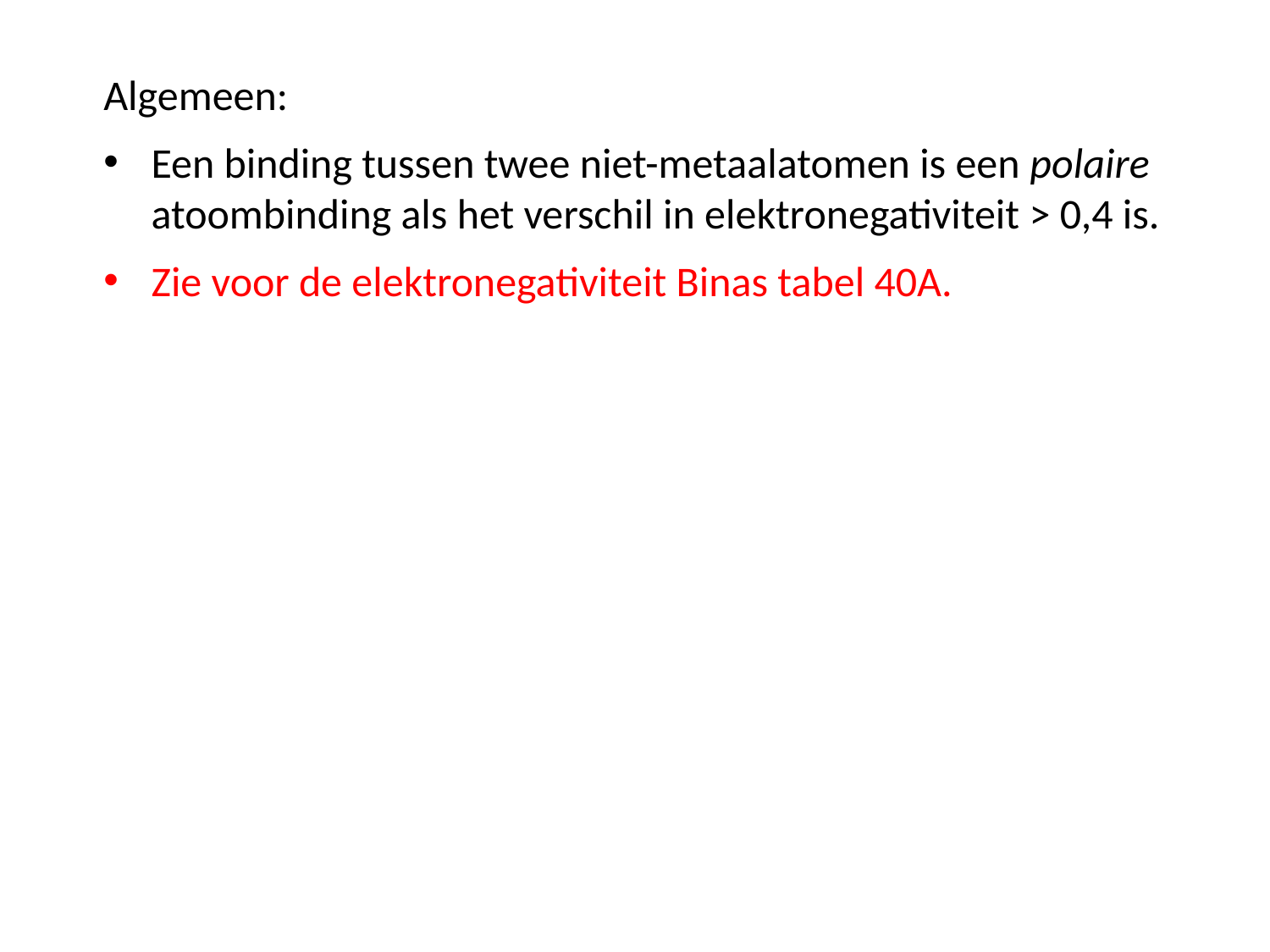

Algemeen:

Een binding tussen twee niet-metaalatomen is een polaire atoombinding als het verschil in elektronegativiteit > 0,4 is.

Zie voor de elektronegativiteit Binas tabel 40A.